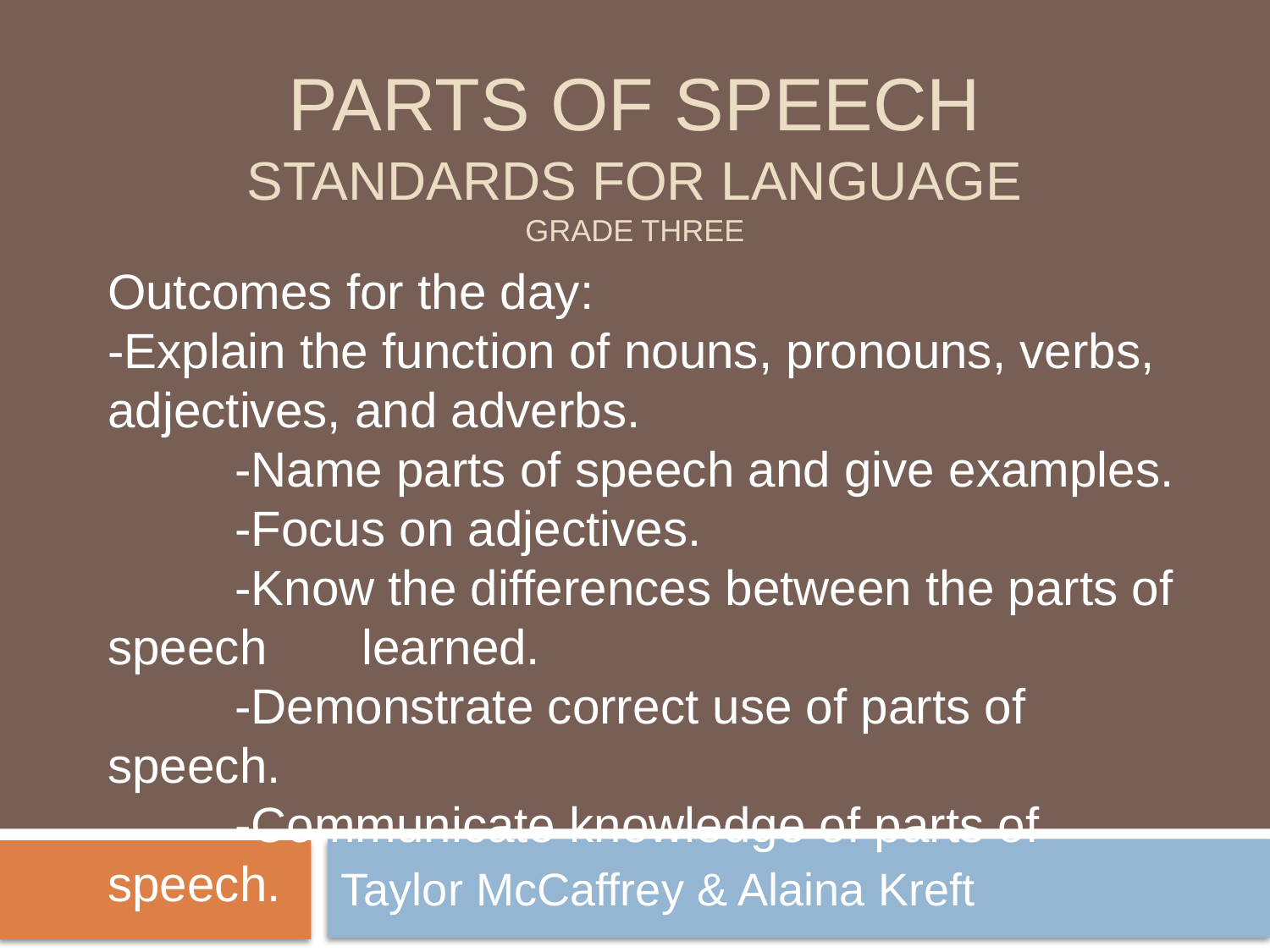

# Parts of speech Standards for language Grade three
Outcomes for the day:
-Explain the function of nouns, pronouns, verbs, adjectives, and adverbs.
	-Name parts of speech and give examples.
	-Focus on adjectives.
	-Know the differences between the parts of speech 	learned.
	-Demonstrate correct use of parts of speech.
	-Communicate knowledge of parts of speech.
Taylor McCaffrey & Alaina Kreft